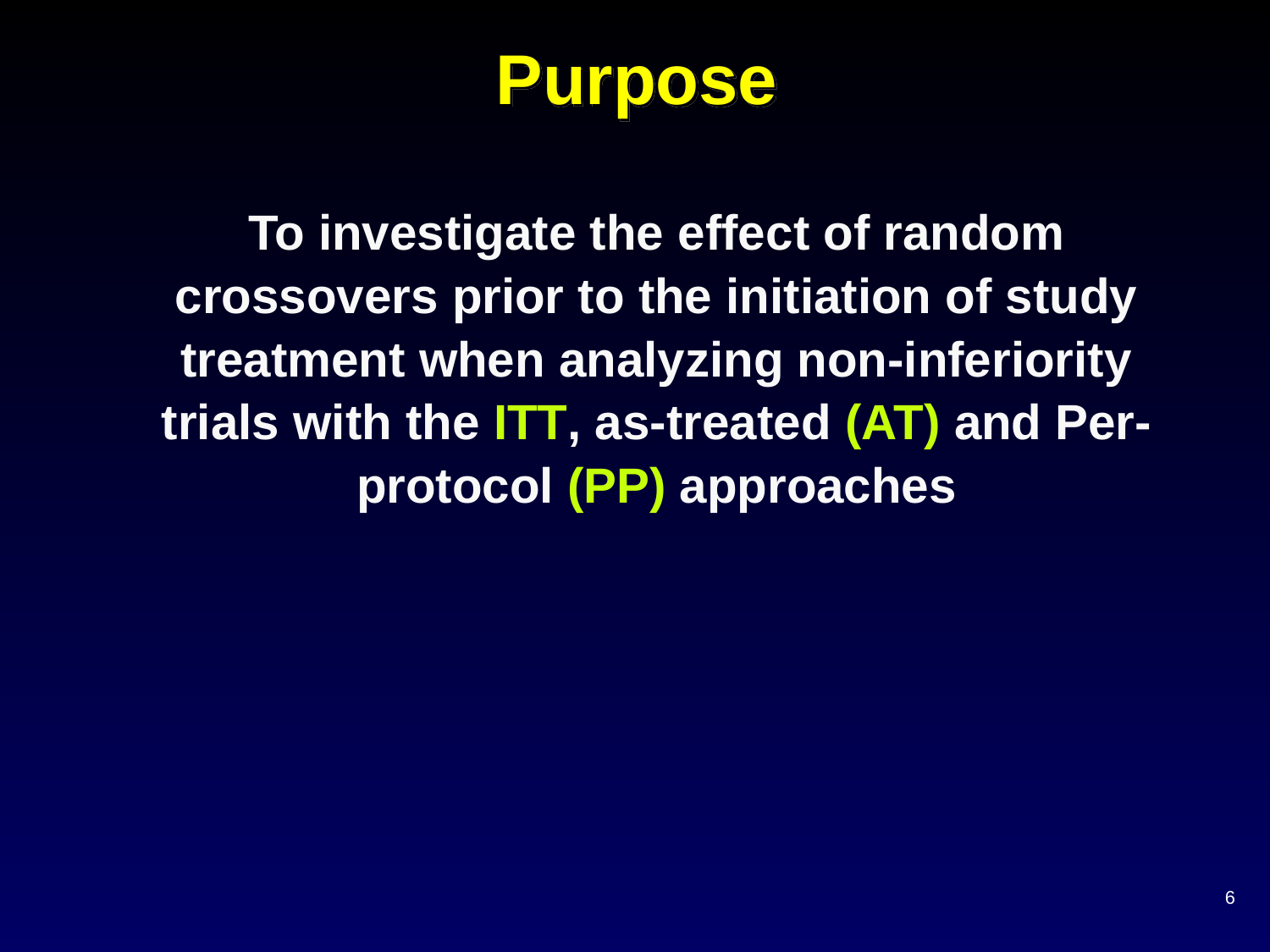

# Purpose
To investigate the effect of random crossovers prior to the initiation of study treatment when analyzing non-inferiority trials with the ITT, as-treated (AT) and Per-protocol (PP) approaches

6